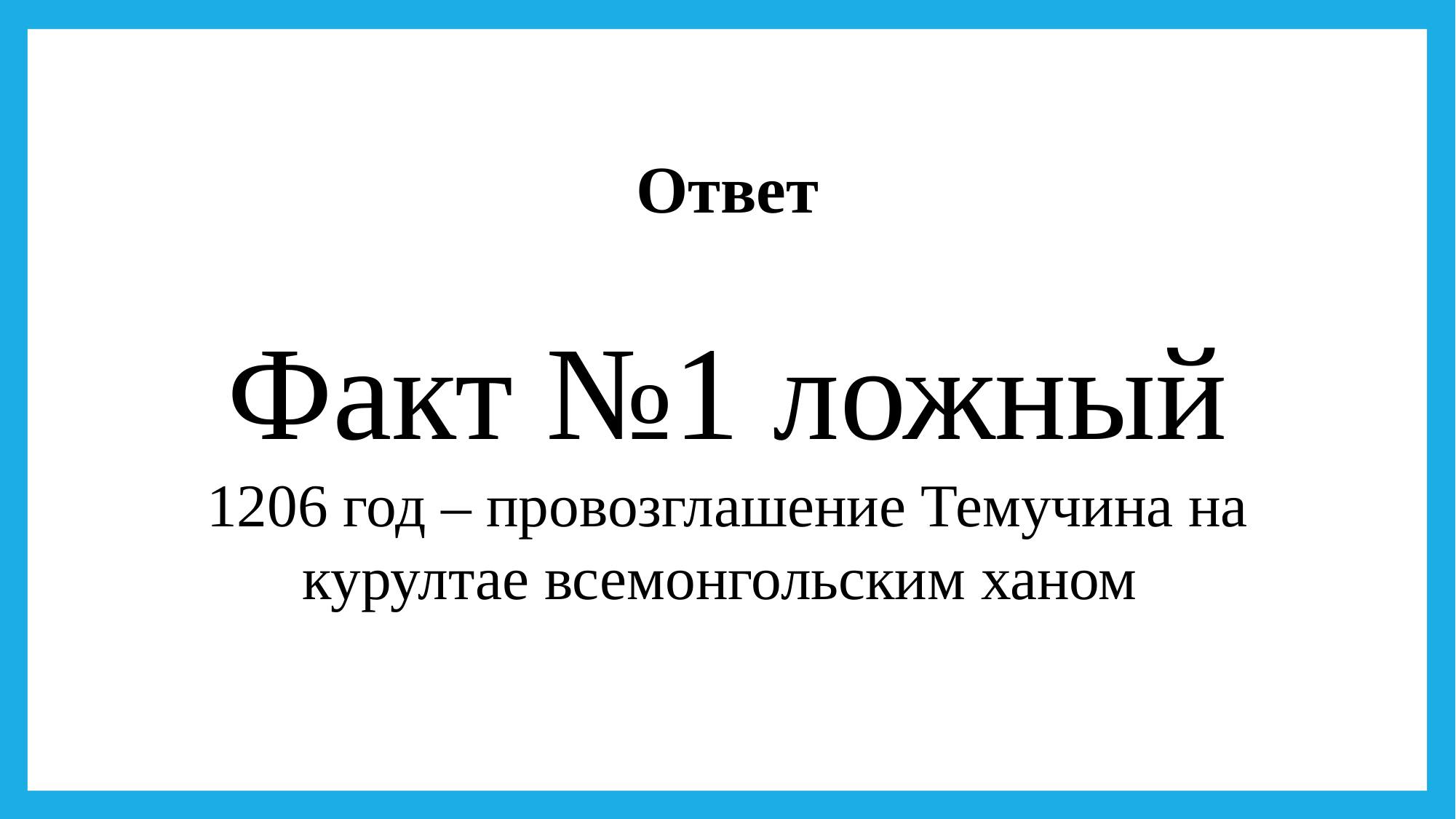

Ответ

Факт №1 ложный
1206 год – провозглашение Темучина на курултае всемонгольским ханом